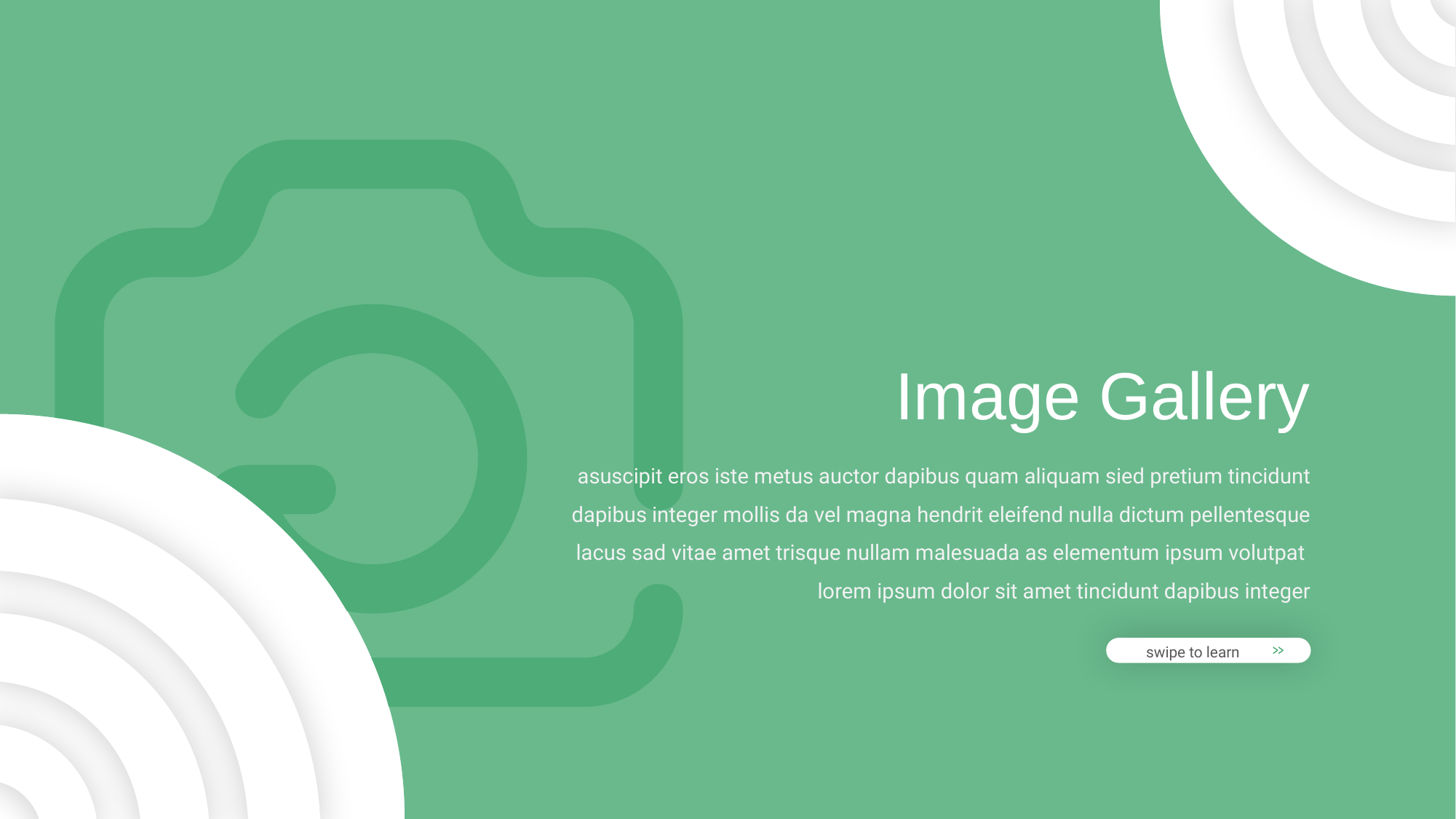

Image Gallery
asuscipit eros iste metus auctor dapibus quam aliquam sied pretium tincidunt dapibus integer mollis da vel magna hendrit eleifend nulla dictum pellentesque lacus sad vitae amet trisque nullam malesuada as elementum ipsum volutpat  lorem ipsum dolor sit amet tincidunt dapibus integer

swipe to learn